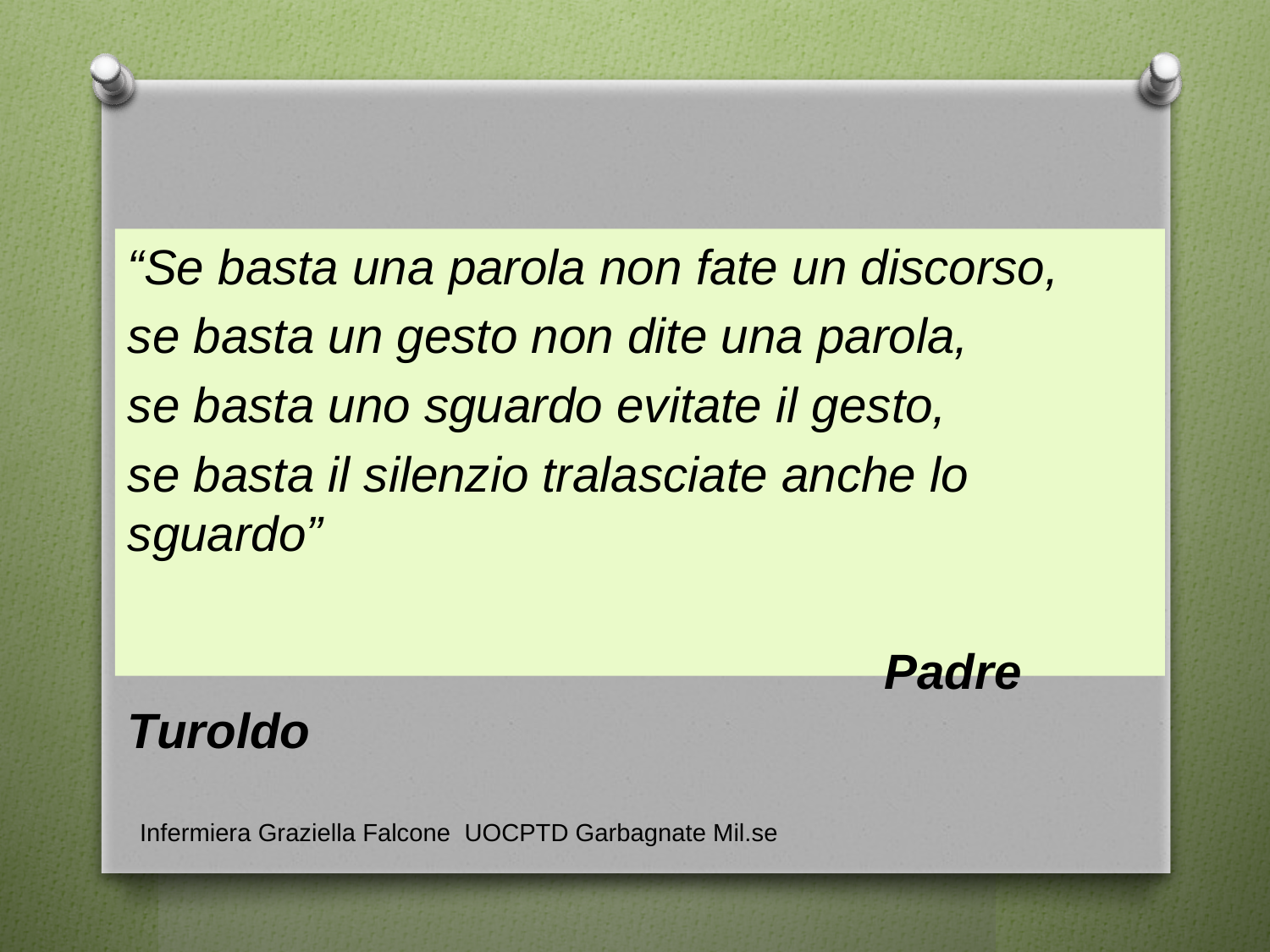

“Se basta una parola non fate un discorso,
se basta un gesto non dite una parola,
se basta uno sguardo evitate il gesto,
se basta il silenzio tralasciate anche lo sguardo”

                                                       Padre Turoldo

Infermiera Graziella Falcone  UOCPTD Garbagnate Mil.se